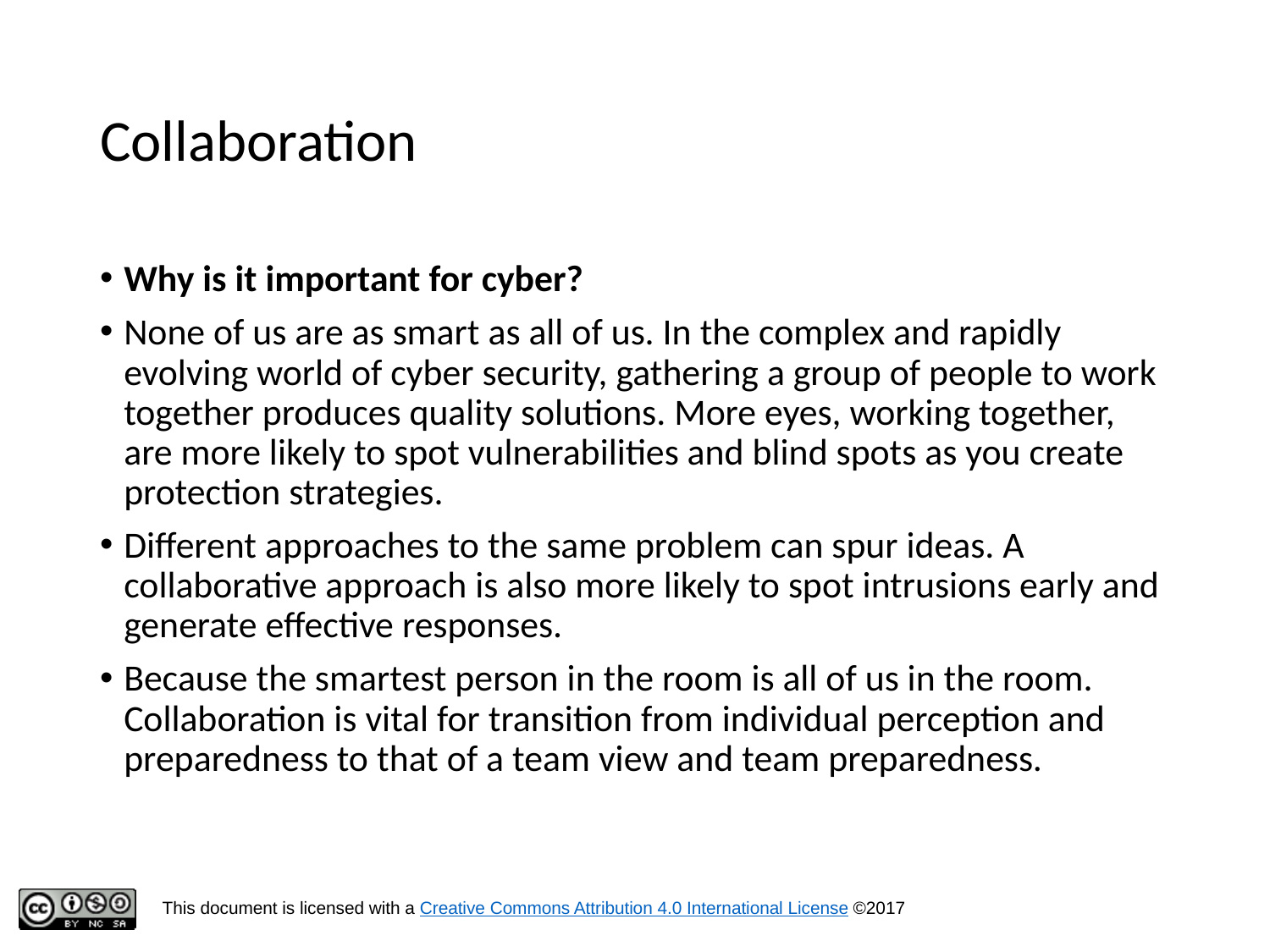

# Collaboration
Why is it important for cyber?
None of us are as smart as all of us. In the complex and rapidly evolving world of cyber security, gathering a group of people to work together produces quality solutions. More eyes, working together, are more likely to spot vulnerabilities and blind spots as you create protection strategies.
Different approaches to the same problem can spur ideas. A collaborative approach is also more likely to spot intrusions early and generate effective responses.
Because the smartest person in the room is all of us in the room. Collaboration is vital for transition from individual perception and preparedness to that of a team view and team preparedness.